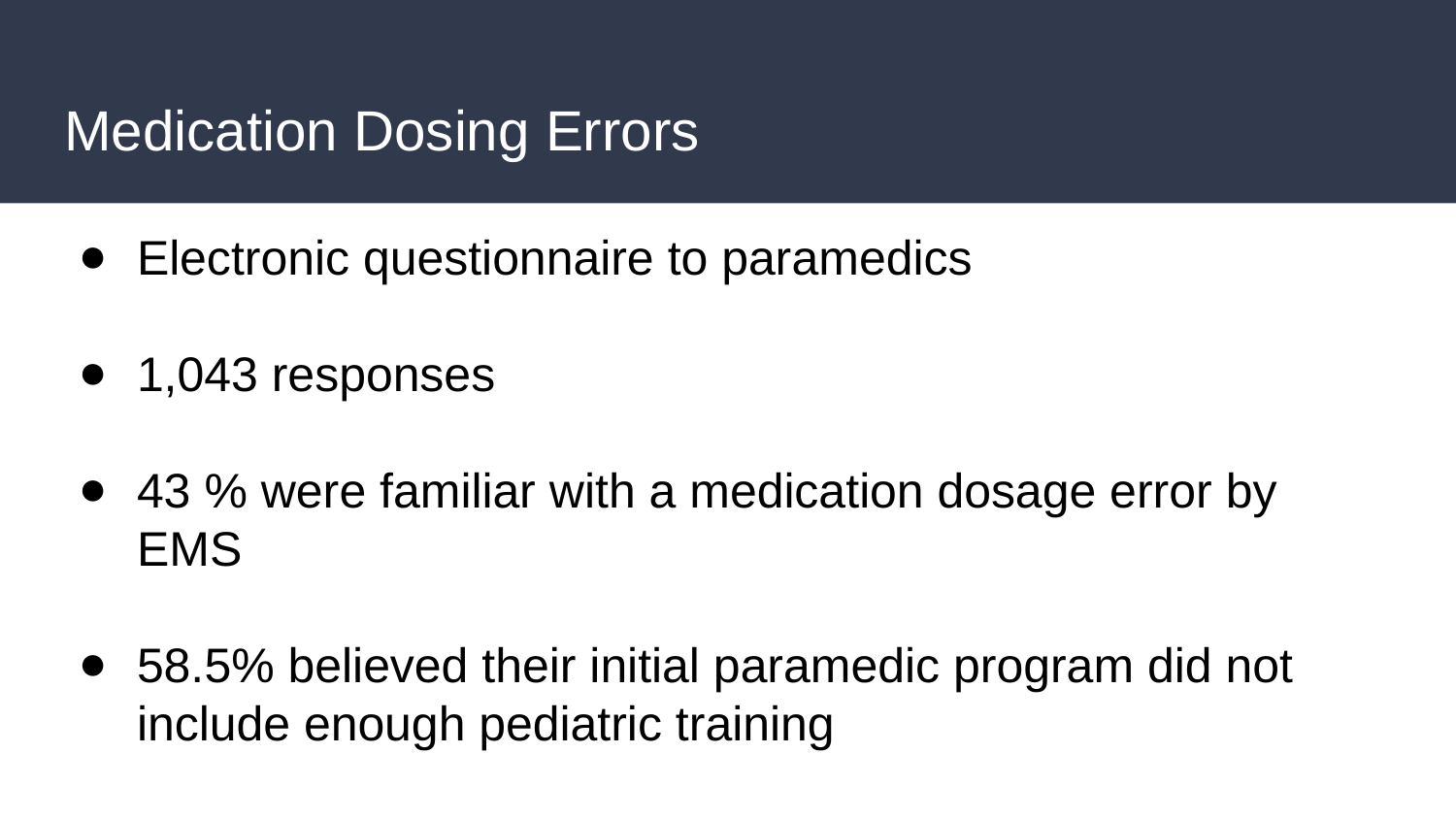

# Medication Dosing Errors
Electronic questionnaire to paramedics

1,043 responses

43 % were familiar with a medication dosage error by EMS

58.5% believed their initial paramedic program did not include enough pediatric training